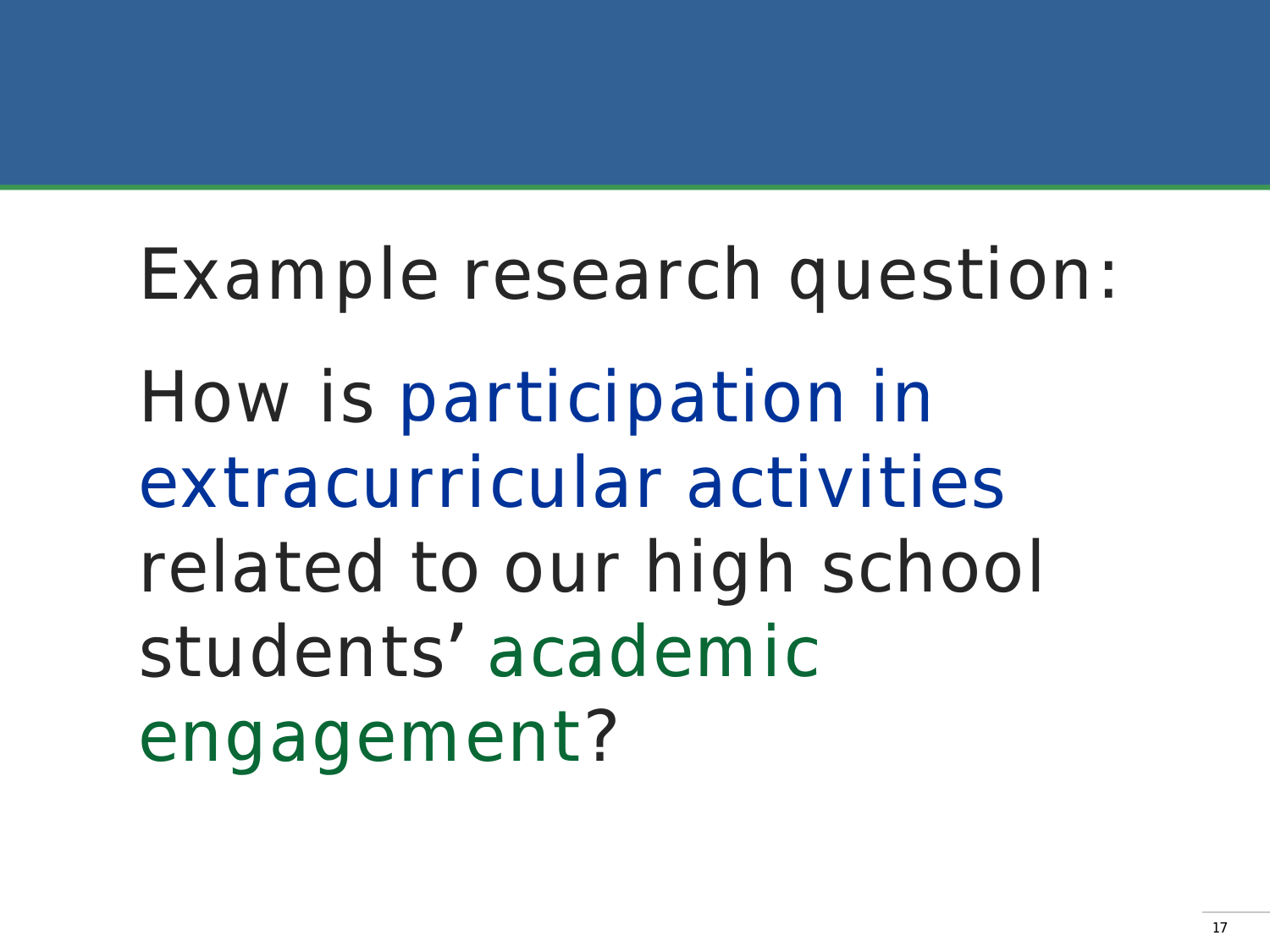

Example research question:
How is participation in extracurricular activities related to our high school students’ academic engagement?

17